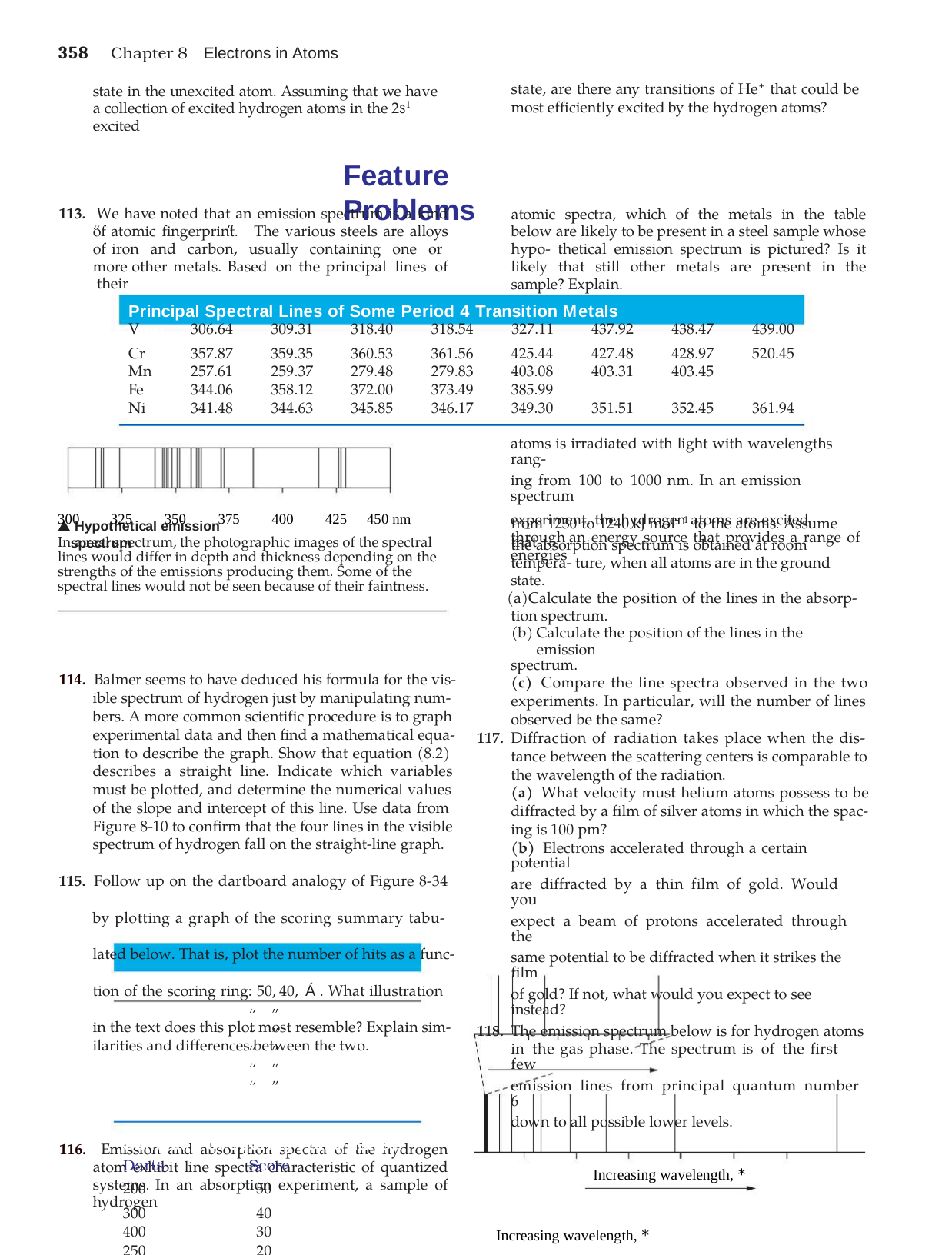

358	Chapter 8	Electrons in Atoms

state in the unexcited atom. Assuming that we have a collection of excited hydrogen atoms in the 2s1 excited
state, are there any transitions of He+  that could be most efficiently excited by the hydrogen atoms?
Feature Problems
113.  We have noted that an emission spectrum is a kind of atomic fingerprint.   The various steels are alloys of iron  and  carbon,  usually  containing  one  or  more other metals. Based  on the principal  lines  of  their
atomic spectra, which of the metals in the table below are likely to be present in a steel sample whose hypo- thetical emission spectrum is pictured? Is it likely that still other metals are present in the sample? Explain.

Principal Spectral Lines of Some Period 4 Transition Metals (nm)
| V | 306.64 | 309.31 | 318.40 | 318.54 | 327.11 | 437.92 | 438.47 | 439.00 |
| --- | --- | --- | --- | --- | --- | --- | --- | --- |
| Cr | 357.87 | 359.35 | 360.53 | 361.56 | 425.44 | 427.48 | 428.97 | 520.45 |
| Mn | 257.61 | 259.37 | 279.48 | 279.83 | 403.08 | 403.31 | 403.45 |  |
| Fe | 344.06 | 358.12 | 372.00 | 373.49 | 385.99 |  |  |  |
| Ni | 341.48 | 344.63 | 345.85 | 346.17 | 349.30 | 351.51 | 352.45 | 361.94 |
|  |  |  |  |  |  |  | atoms is irradiated with light with wavelengths rang- |
| --- | --- | --- | --- | --- | --- | --- | --- |
|  |  |  |  |  |  |  | ing from 100 to 1000 nm. In an emission spectrum |
| 300 | 325 | 350 | 375 | 400 | 425 | 450 nm | experiment, the hydrogen atoms are excited through an energy source that provides a range of energies |
from 1230 to 1240 kJ mol-1  to the atoms. Assume that
 Hypothetical emission spectrum

| In a real spectrum, the photographic images of the spectral lines would differ in depth and thickness depending on the strengths of the emissions producing them. Some of the spectral lines would not be seen because of their faintness. |  |  | the absorption spectrum is obtained at room tempera- ture, when all atoms are in the ground state. Calculate the position of the lines in the absorp- tion spectrum. Calculate the position of the lines in the emission |
| --- | --- | --- | --- |
|  |  |  | spectrum. |
| 114. Balmer seems to have deduced his formula for the vis- |  |  | (c) Compare the line spectra observed in the two |
| ible spectrum of hydrogen just by manipulating num- |  |  | experiments. In particular, will the number of lines |
| bers. A more common scientific procedure is to graph |  |  | observed be the same? |
| experimental data and then find a mathematical equa- |  | 117. | Diffraction of radiation takes place when the dis- |
| tion to describe the graph. Show that equation (8.2) |  |  | tance between the scattering centers is comparable to |
| describes a straight line. Indicate which variables |  |  | the wavelength of the radiation. |
| must be plotted, and determine the numerical values |  |  | (a) What velocity must helium atoms possess to be |
| of the slope and intercept of this line. Use data from |  |  | diffracted by a film of silver atoms in which the spac- |
| Figure 8-10 to confirm that the four lines in the visible |  |  | ing is 100 pm? |
| spectrum of hydrogen fall on the straight-line graph. |  |  | (b) Electrons accelerated through a certain potential |
| 115. Follow up on the dartboard analogy of Figure 8-34 |  |  | are diffracted by a thin film of gold. Would you |
| by plotting a graph of the scoring summary tabu- |  |  | expect a beam of protons accelerated through the |
| lated below. That is, plot the number of hits as a func- |  |  | same potential to be diffracted when it strikes the film |
| tion of the scoring ring: 50, 40, Á . What illustration |  |  | of gold? If not, what would you expect to see instead? |
| in the text does this plot most resemble? Explain sim- |  | 118. | The emission spectrum below is for hydrogen atoms |
| ilarities and differences between the two. |  |  | in the gas phase. The spectrum is of the first few |
|  |  |  | emission lines from principal quantum number 6 |
|  |  |  | down to all possible lower levels. |
| Summary of Scoring (1500 darts) |  |  |  |
| Darts | Score |  |  |
| 200 | 50 |  |  |
| 300 | 40 |  |  |
| 400 | 30 | Increasing wavelength, \* |  |
| 250 | 20 |  |  |
| 200 | 10 |  |  |
| 150 | off the board |  |  |

116.  Emission and absorption spectra of the hydrogen atom exhibit line spectra characteristic of quantized systems. In an absorption experiment, a sample of hydrogen
Increasing wavelength, *